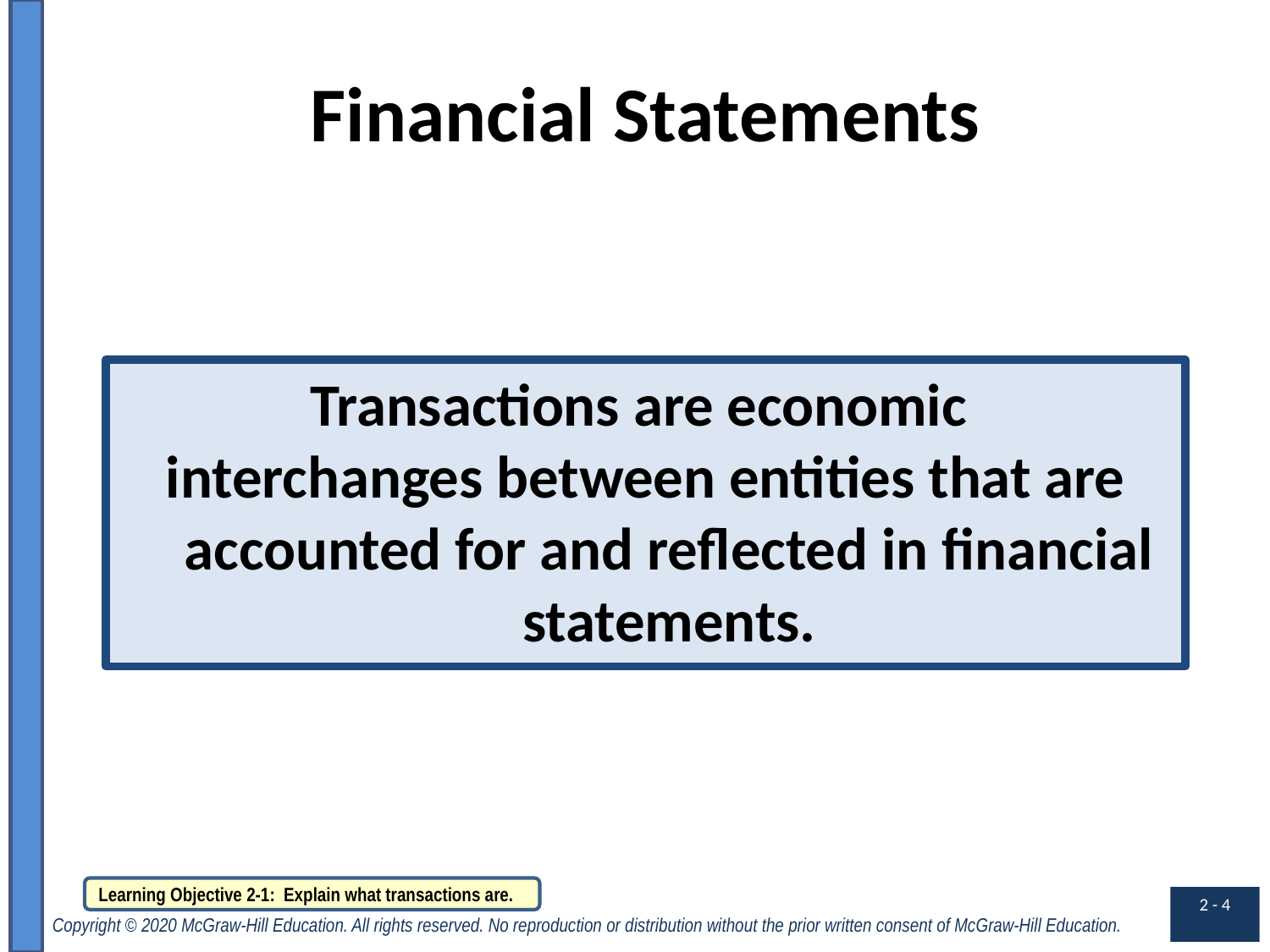

# Financial Statements
Transactions are economic
interchanges between entities that are accounted for and reflected in financial statements.
Learning Objective 2-1:  Explain what transactions are.